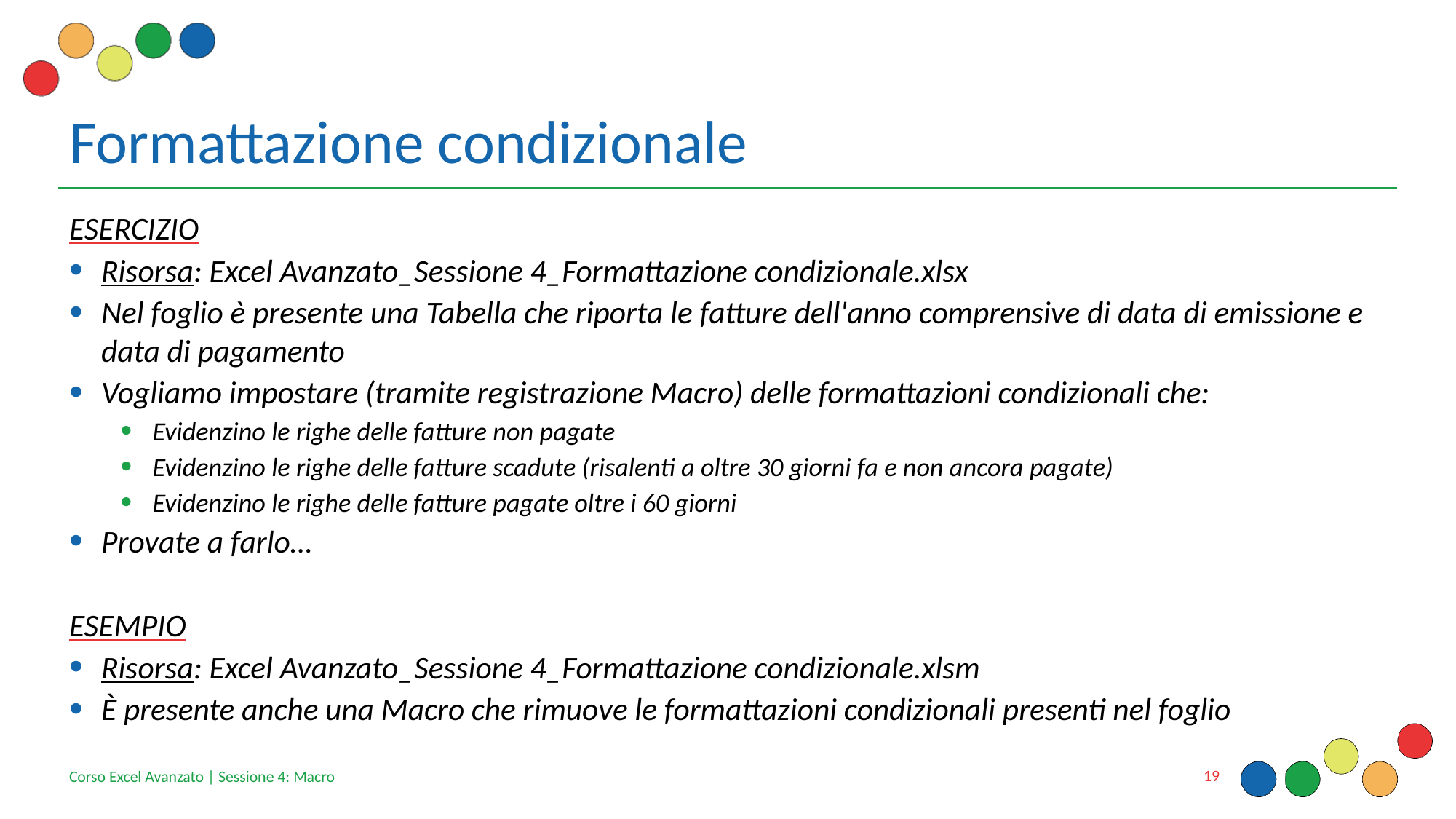

# Formattazione condizionale
ESERCIZIO
Risorsa: Excel Avanzato_Sessione 4_Formattazione condizionale.xlsx
Nel foglio è presente una Tabella che riporta le fatture dell'anno comprensive di data di emissione e data di pagamento
Vogliamo impostare (tramite registrazione Macro) delle formattazioni condizionali che:
Evidenzino le righe delle fatture non pagate
Evidenzino le righe delle fatture scadute (risalenti a oltre 30 giorni fa e non ancora pagate)
Evidenzino le righe delle fatture pagate oltre i 60 giorni
Provate a farlo…

ESEMPIO
Risorsa: Excel Avanzato_Sessione 4_Formattazione condizionale.xlsm
È presente anche una Macro che rimuove le formattazioni condizionali presenti nel foglio
19
Corso Excel Avanzato | Sessione 4: Macro